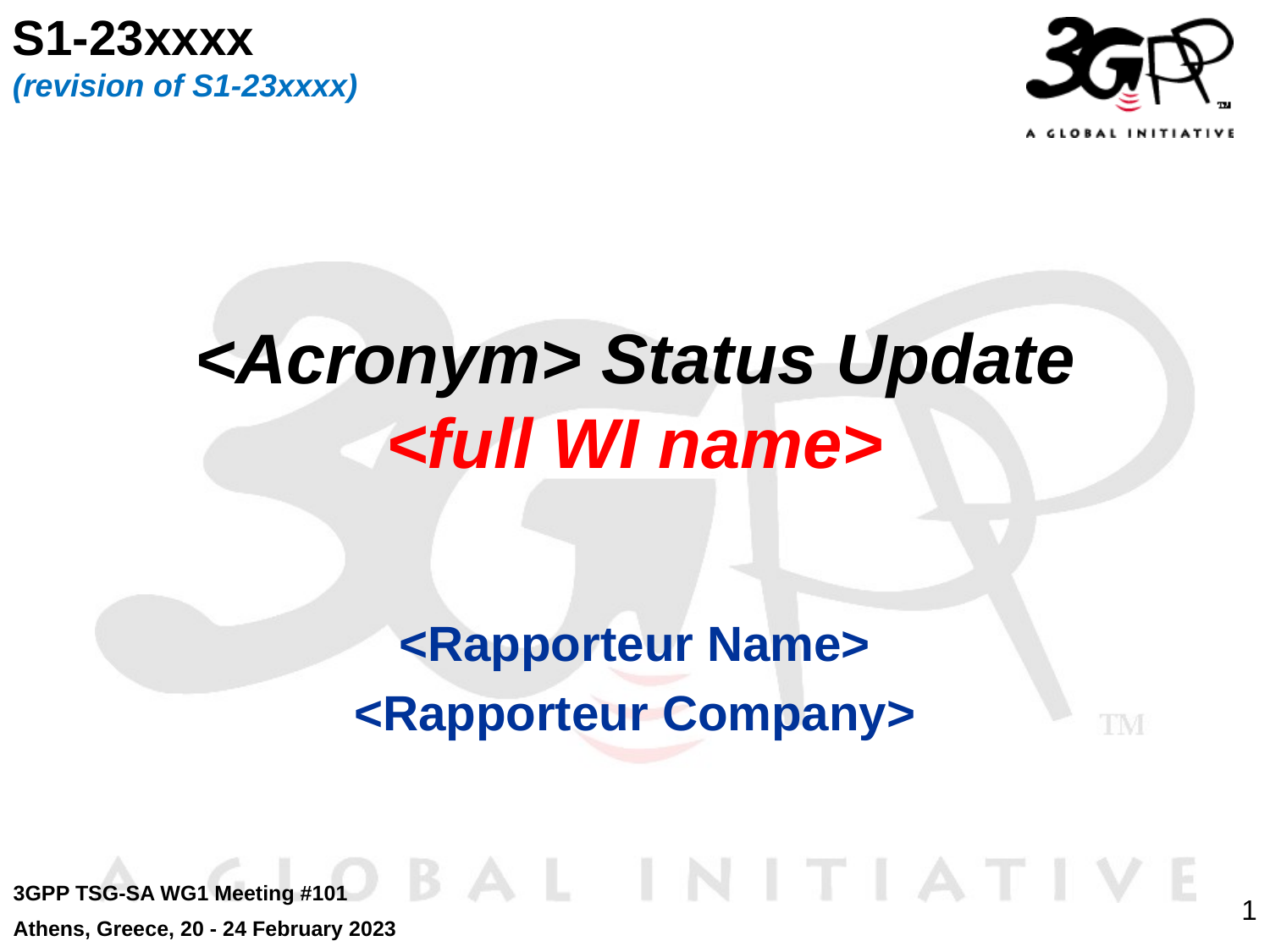

S1-23xxxx
(revision of S1-23xxxx)
# <Acronym> Status Update <full WI name>
<Rapporteur Name>
<Rapporteur Company>
3GPP TSG-SA WG1 Meeting #101
Athens, Greece, 20 - 24 February 2023
1